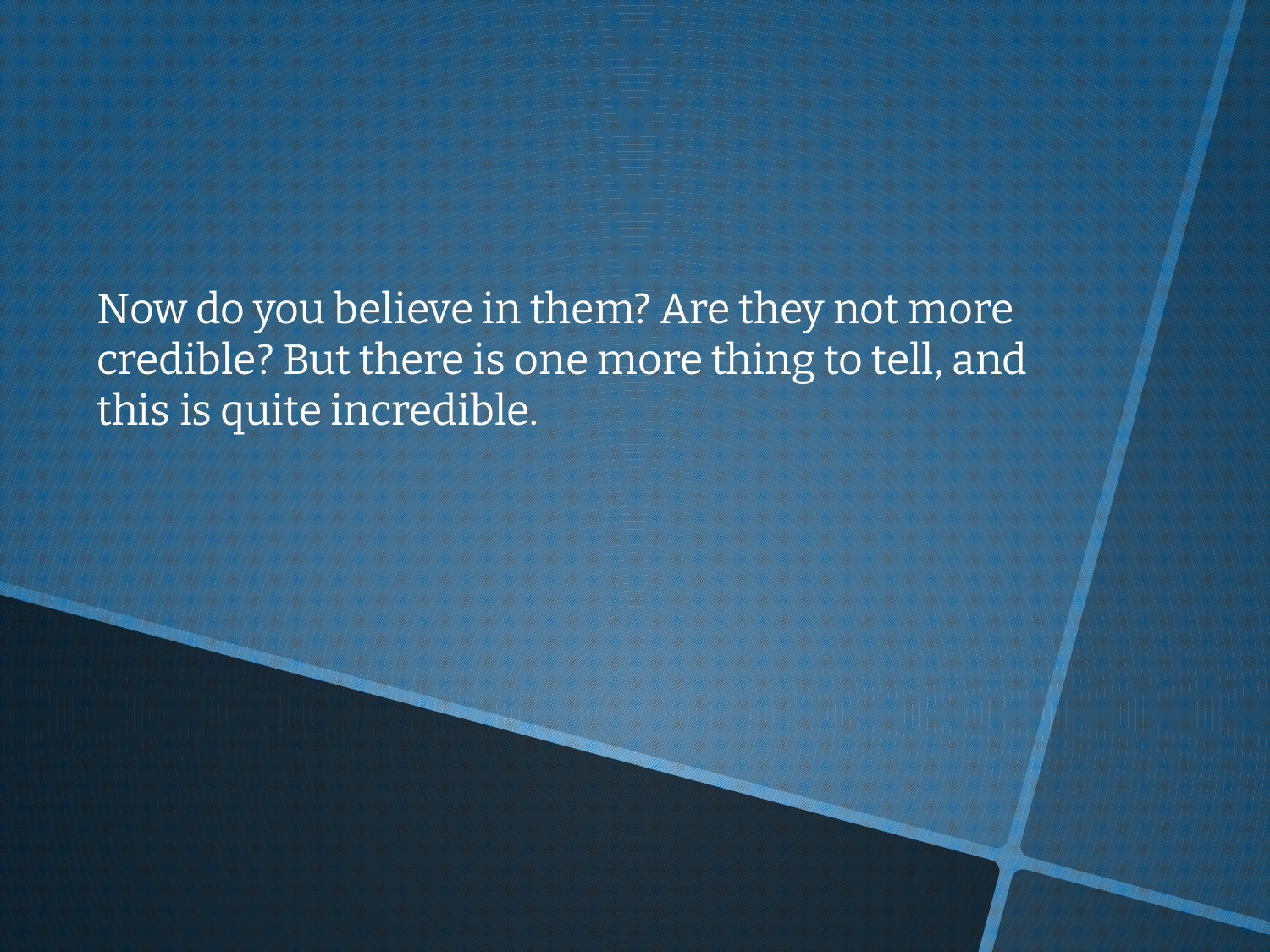

Now do you believe in them? Are they not more credible? But there is one more thing to tell, and this is quite incredible.